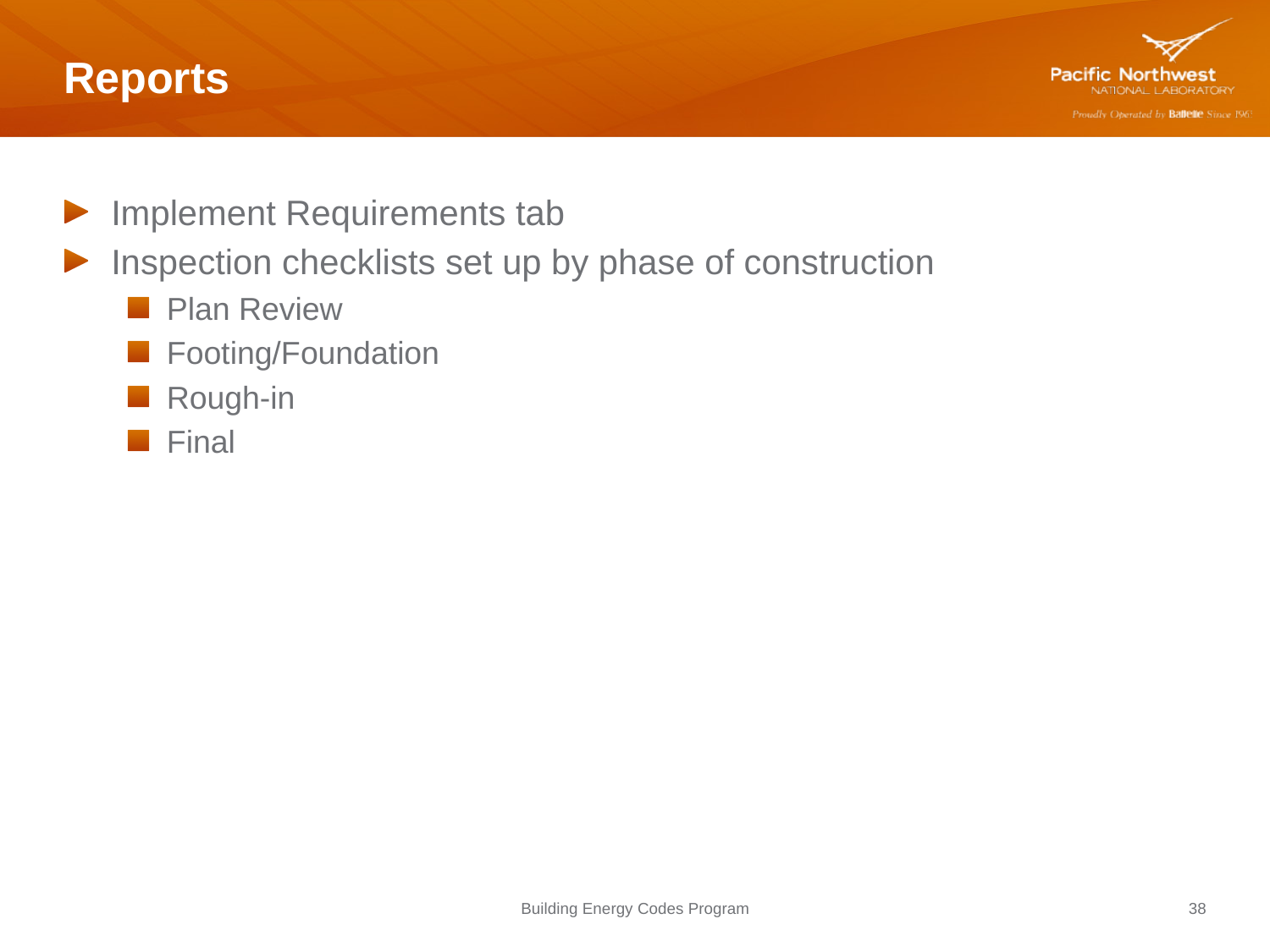

# Reports
Implement Requirements tab
Inspection checklists set up by phase of construction
Plan Review
Footing/Foundation
Rough-in
Final

Building Energy Codes Program
38